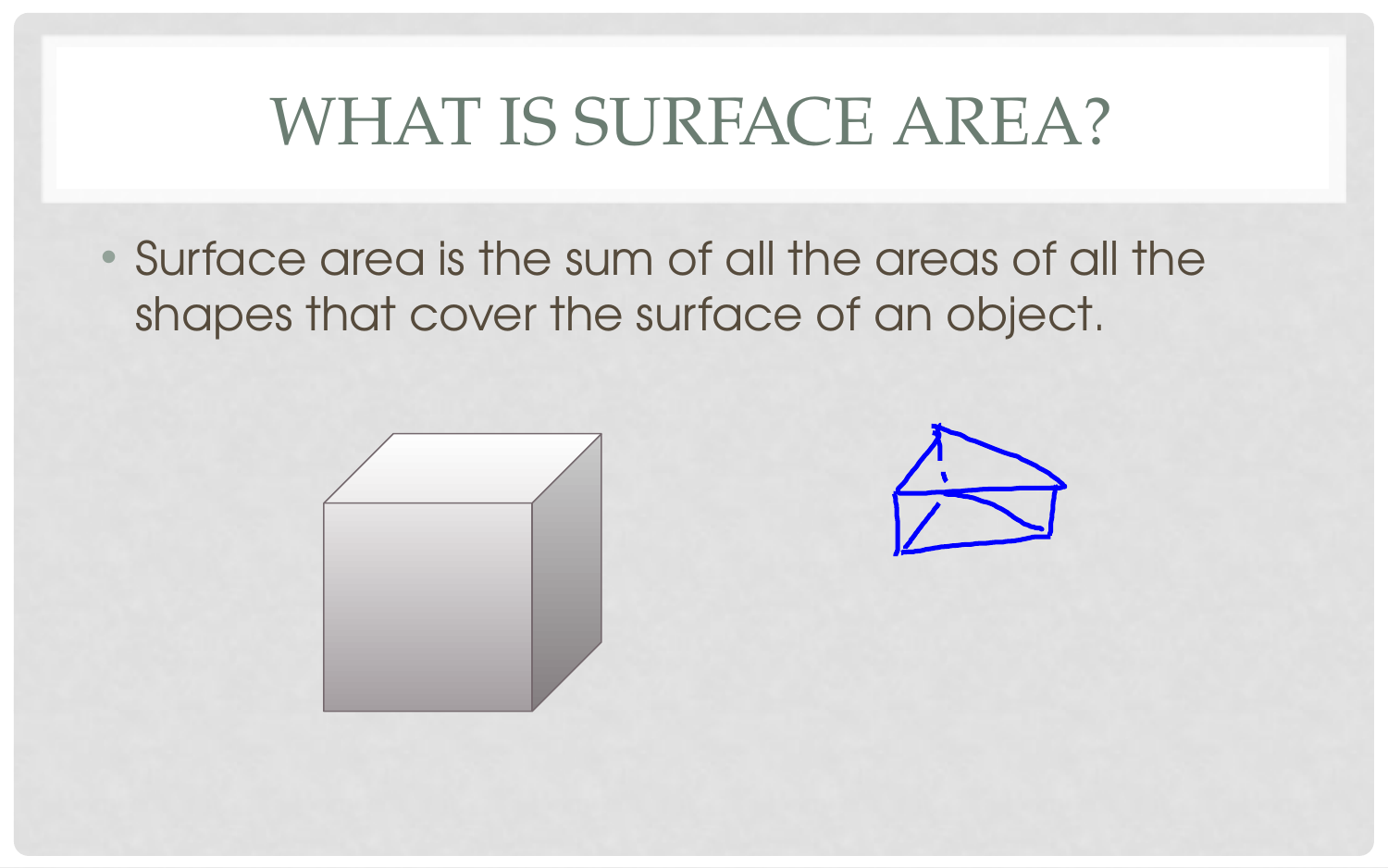

# What is surface area?
Surface area is the sum of all the areas of all the shapes that cover the surface of an object.